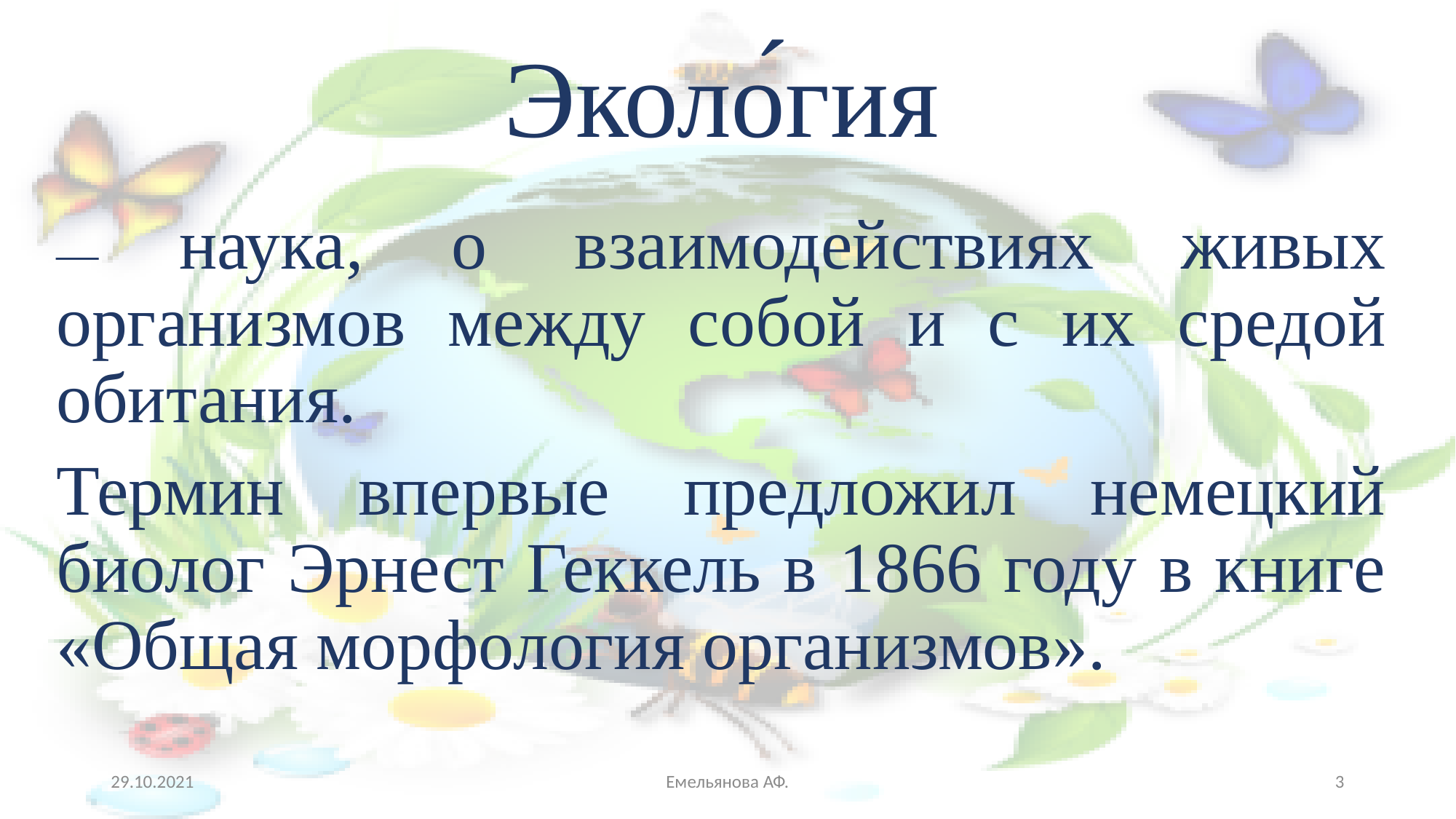

# Эколо́гия
— наука, о взаимодействиях живых организмов между собой и с их средой обитания.
Термин впервые предложил немецкий биолог Эрнест Геккель в 1866 году в книге «Общая морфология организмов».
29.10.2021
Емельянова АФ.
3